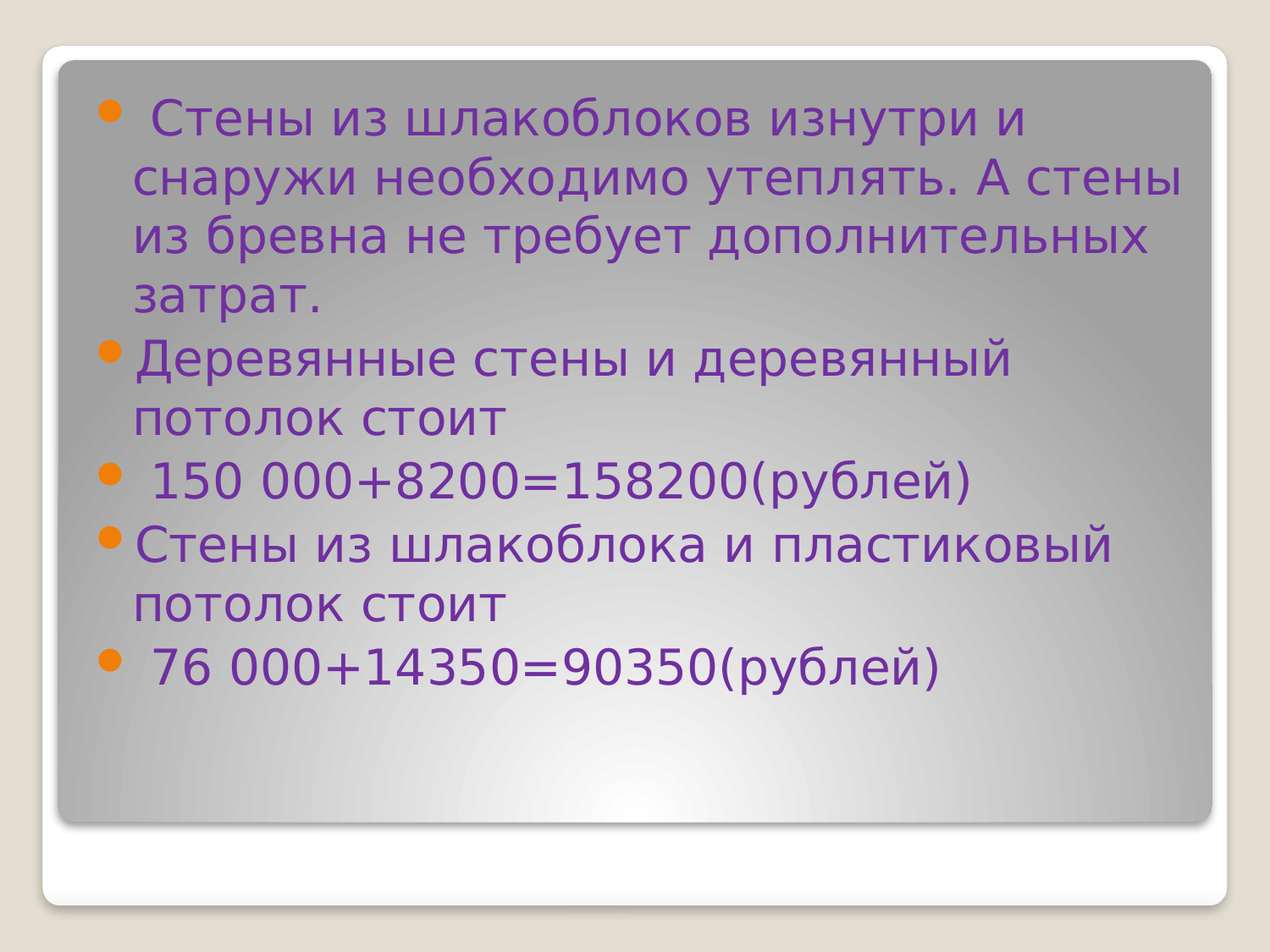

Стены из шлакоблоков изнутри и снаружи необходимо утеплять. А стены из бревна не требует дополнительных затрат.
Деревянные стены и деревянный потолок стоит
 150 000+8200=158200(рублей)
Стены из шлакоблока и пластиковый потолок стоит
 76 000+14350=90350(рублей)